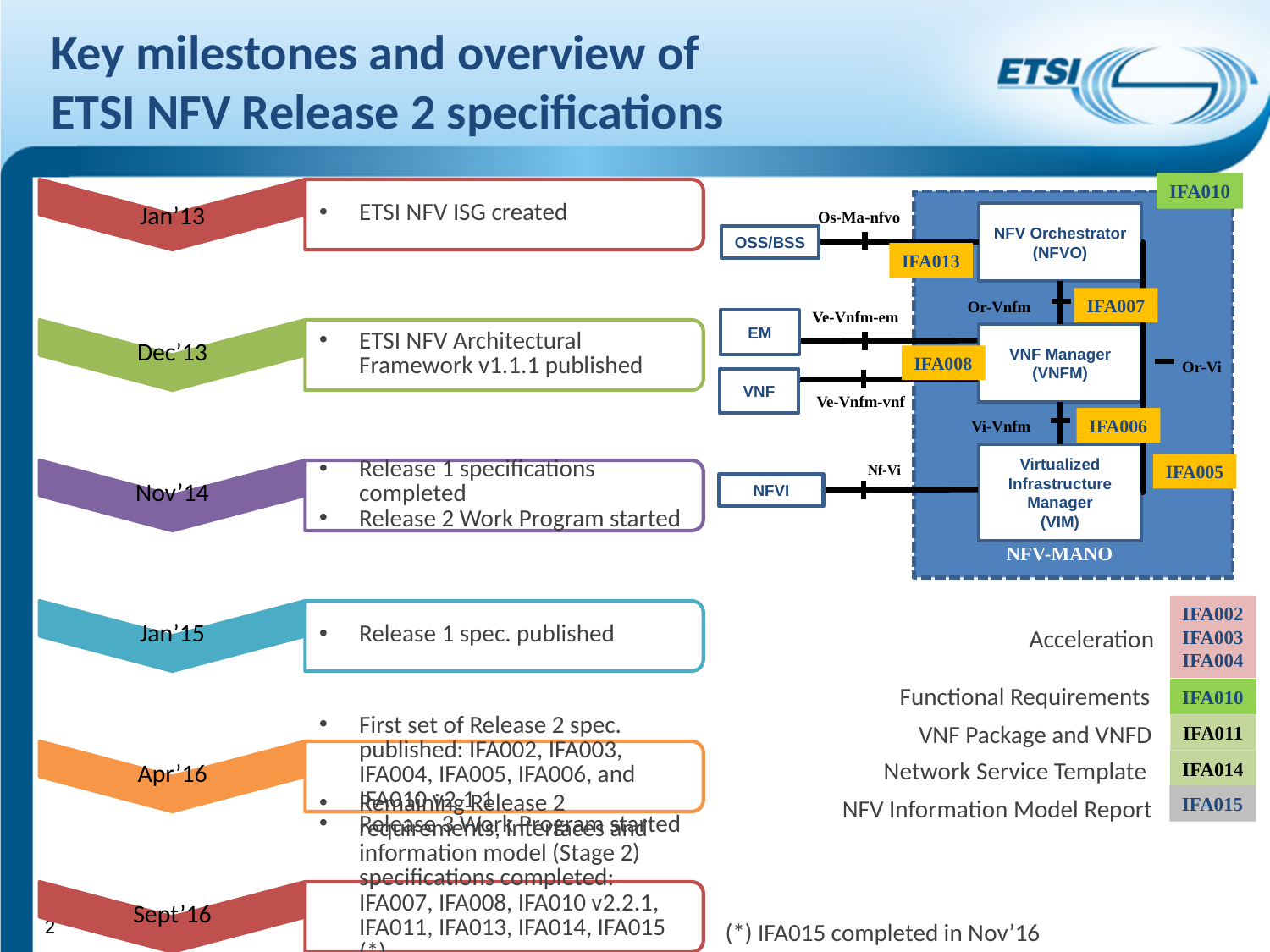

# Key milestones and overview of ETSI NFV Release 2 specifications
IFA010
Jan’13
ETSI NFV ISG created
Dec’13
ETSI NFV Architectural Framework v1.1.1 published
Nov’14
Release 2 Work Program started
Jan’15
Release 1 spec. published
Apr’16
First set of Release 2 spec. published: IFA002, IFA003, IFA004, IFA005, IFA006, and IFA010 v2.1.1
Sept’16
Release 1 specifications completed

Os-Ma-nfvo
NFV Orchestrator (NFVO)
OSS/BSS
IFA013
IFA007
Or-Vnfm
Ve-Vnfm-em
EM
VNF Manager
(VNFM)
IFA008
Or-Vi
VNF
Ve-Vnfm-vnf
IFA006
Vi-Vnfm
Virtualized Infrastructure Manager
(VIM)
IFA005
Nf-Vi
NFVI
NFV-MANO
IFA002
IFA003
IFA004
Acceleration
Functional Requirements
IFA010
VNF Package and VNFD
IFA011
Network Service Template
IFA014
IFA015
NFV Information Model Report
2
(*) IFA015 completed in Nov’16